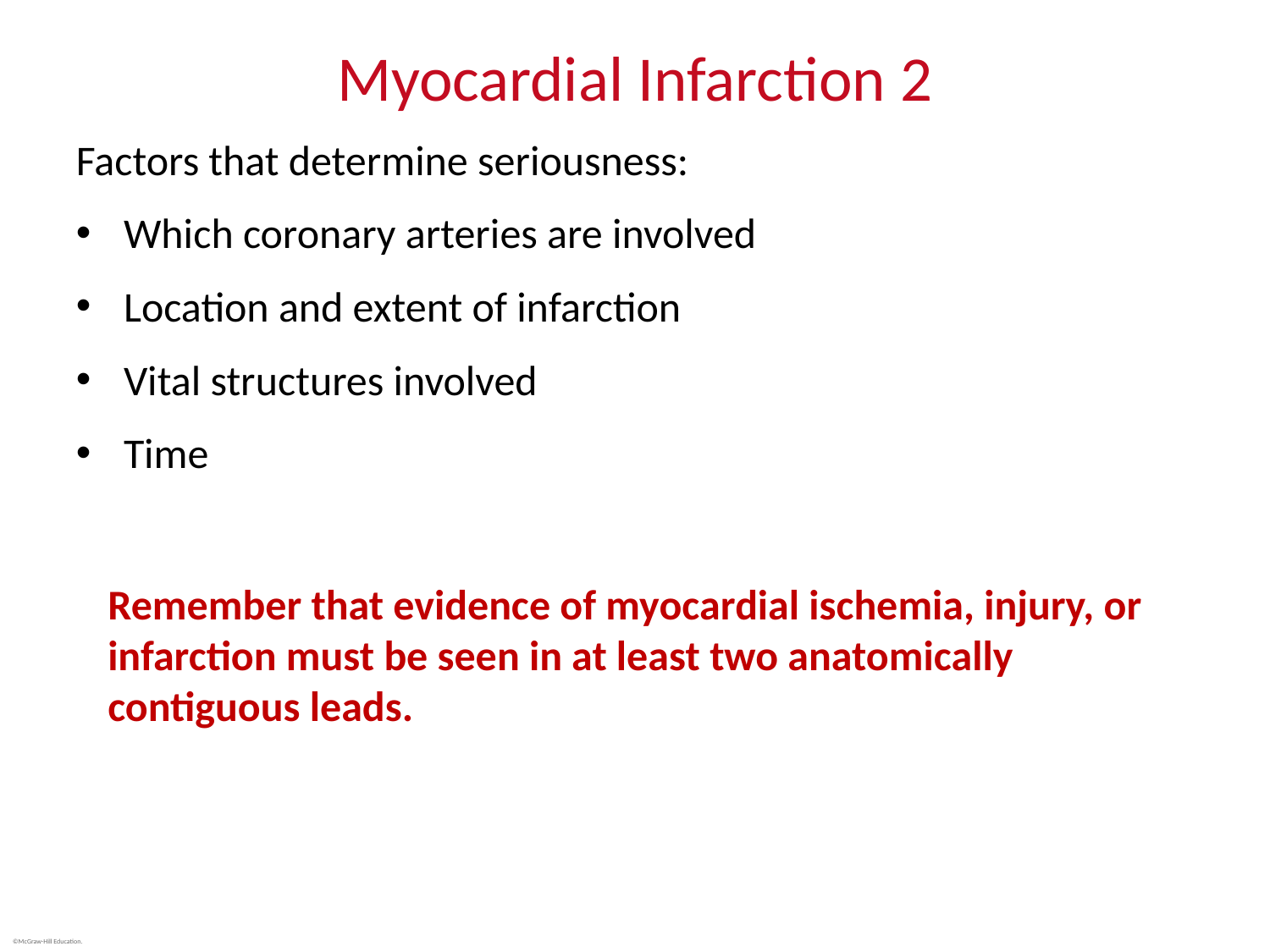

# Myocardial Infarction 2
Factors that determine seriousness:
Which coronary arteries are involved
Location and extent of infarction
Vital structures involved
Time
Remember that evidence of myocardial ischemia, injury, or infarction must be seen in at least two anatomically contiguous leads.